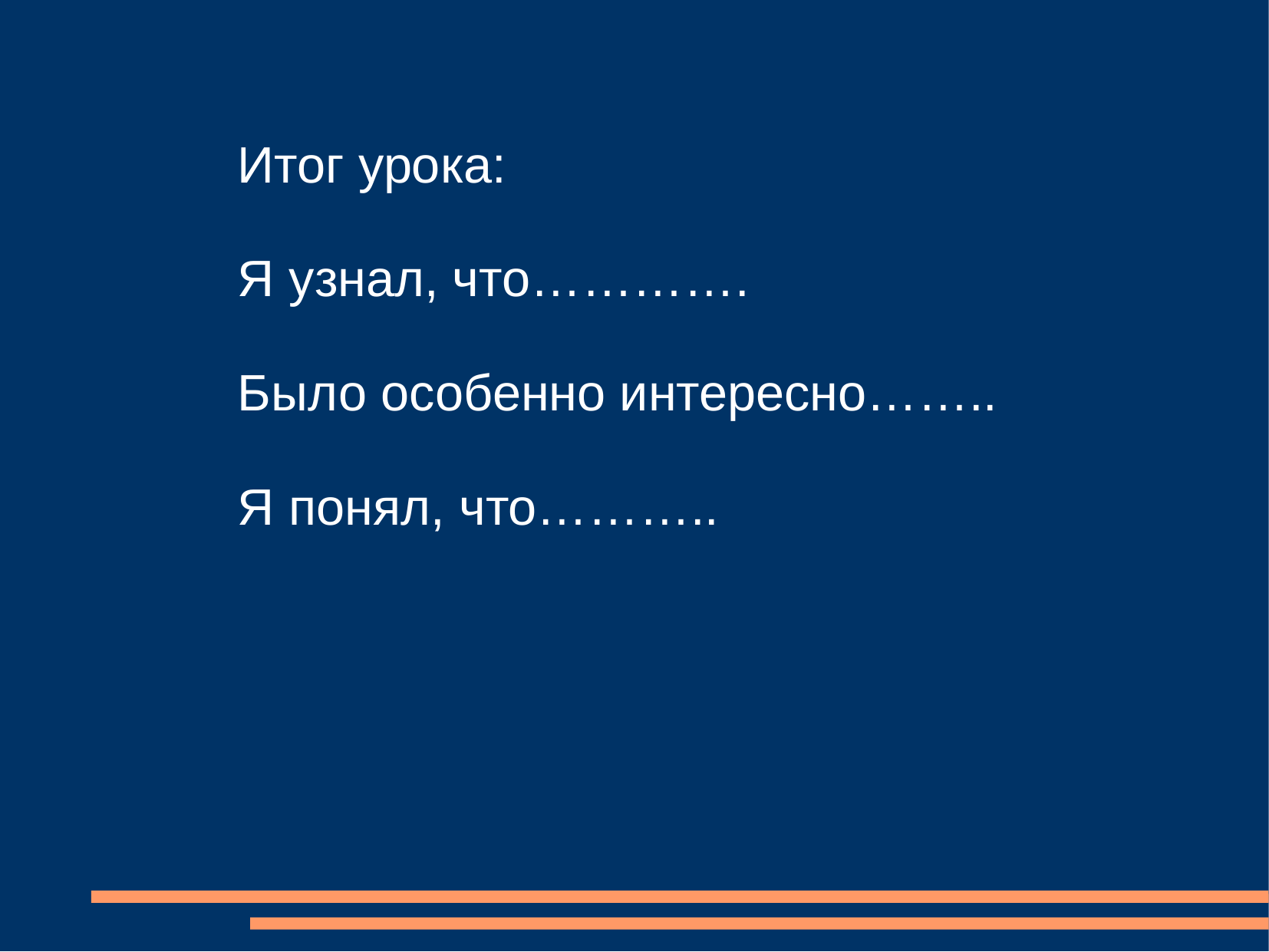

Итог урока:

Я узнал, что………….

Было особенно интересно……..

Я понял, что………..